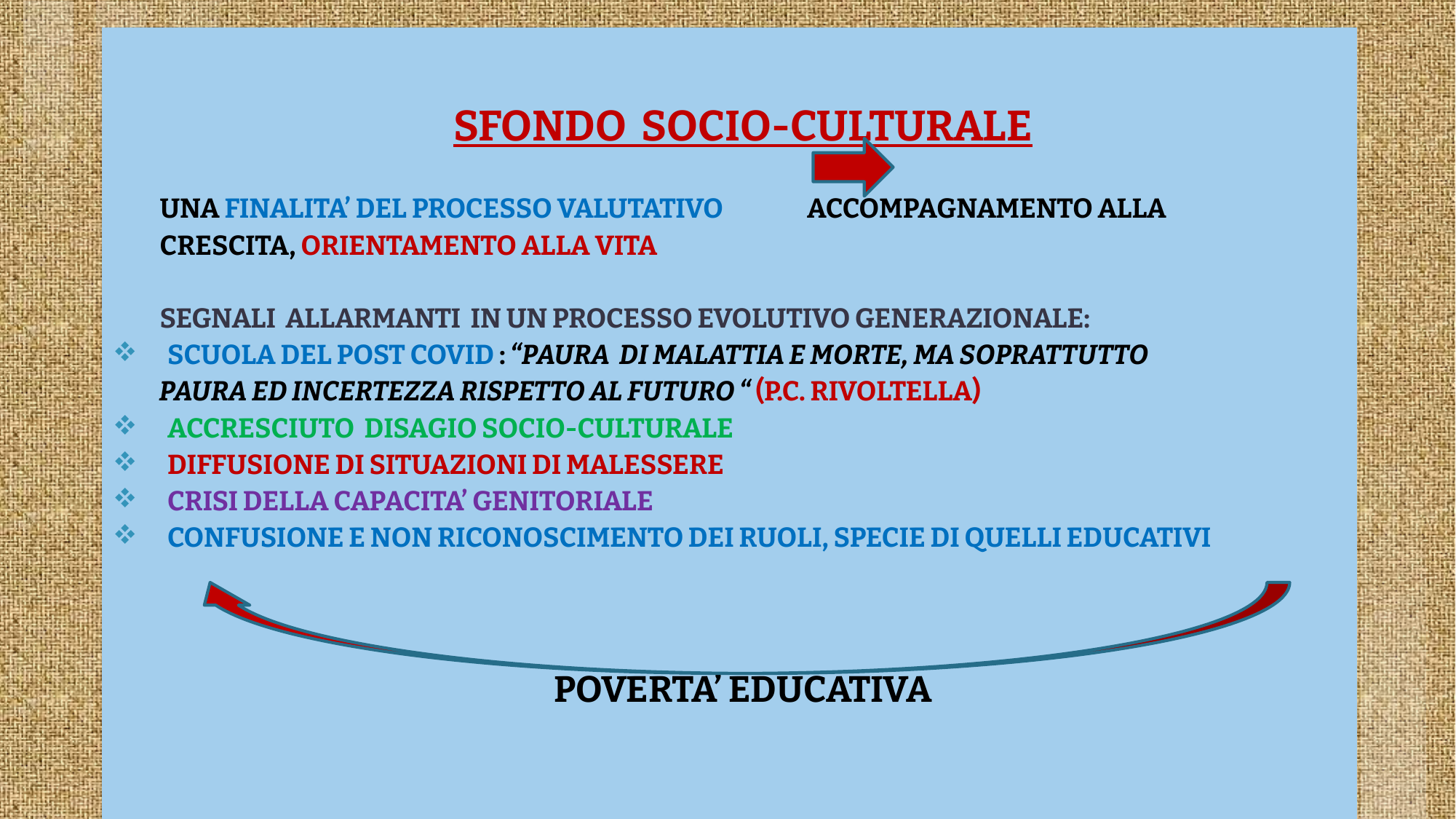

SFONDO  SOCIO-CULTURALE

    UNA FINALITA’ DEL PROCESSO VALUTATIVO                 ACCOMPAGNAMENTO ALLA
    CRESCITA, ORIENTAMENTO ALLA VITA

    SEGNALI  ALLARMANTI  IN UN PROCESSO EVOLUTIVO GENERAZIONALE:
SCUOLA DEL POST COVID : “PAURA  DI MALATTIA E MORTE, MA SOPRATTUTTO
    PAURA ED INCERTEZZA RISPETTO AL FUTURO “ (P.C. RIVOLTELLA)
ACCRESCIUTO  DISAGIO SOCIO-CULTURALE
DIFFUSIONE DI SITUAZIONI DI MALESSERE
CRISI DELLA CAPACITA’ GENITORIALE
CONFUSIONE E NON RICONOSCIMENTO DEI RUOLI, SPECIE DI QUELLI EDUCATIVI

POVERTA’ EDUCATIVA